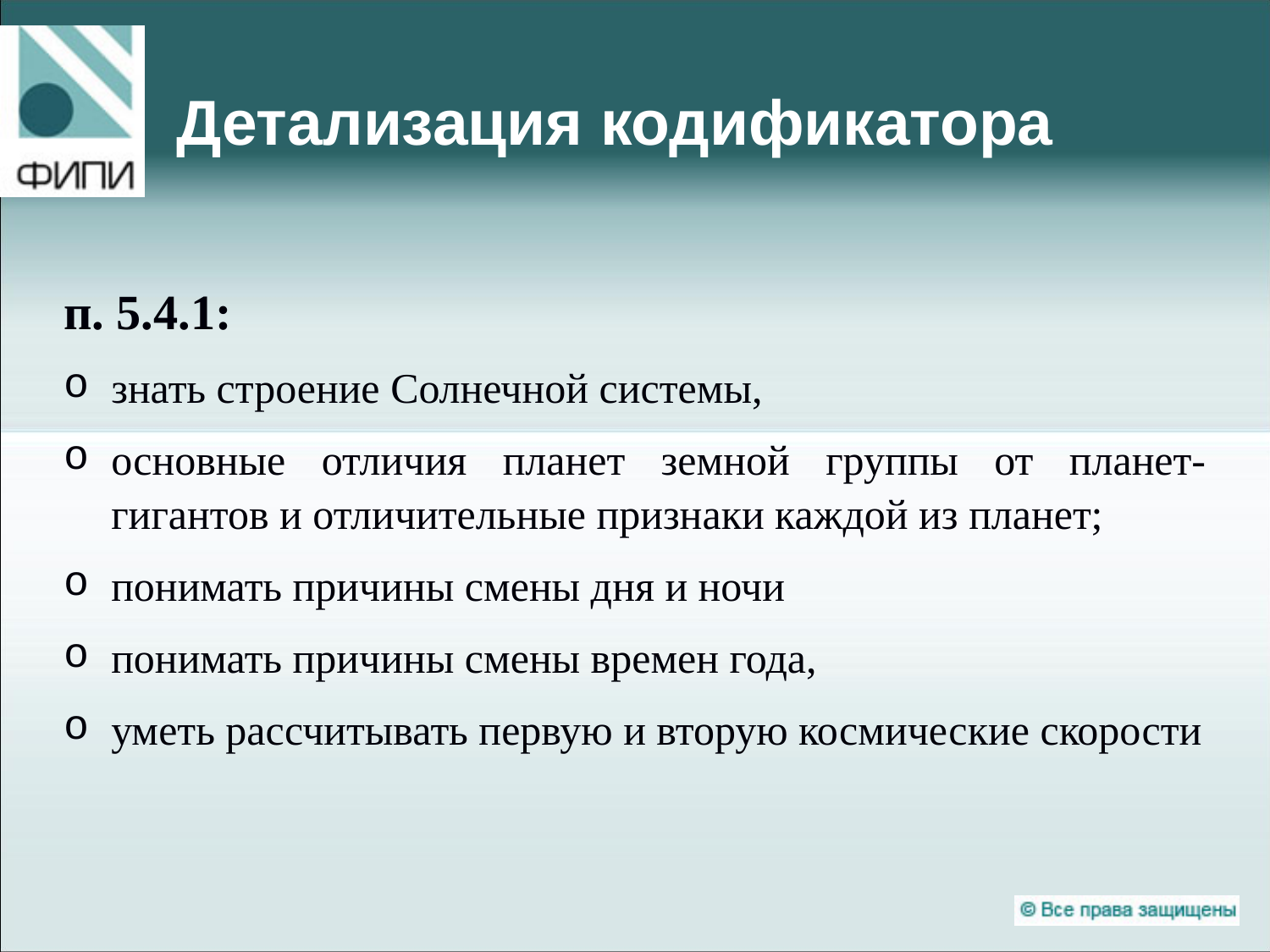

Детализация кодификатора
# п. 5.4.1:
знать строение Солнечной системы,
основные отличия планет земной группы от планет-гигантов и отличительные признаки каждой из планет;
понимать причины смены дня и ночи
понимать причины смены времен года,
уметь рассчитывать первую и вторую космические скорости